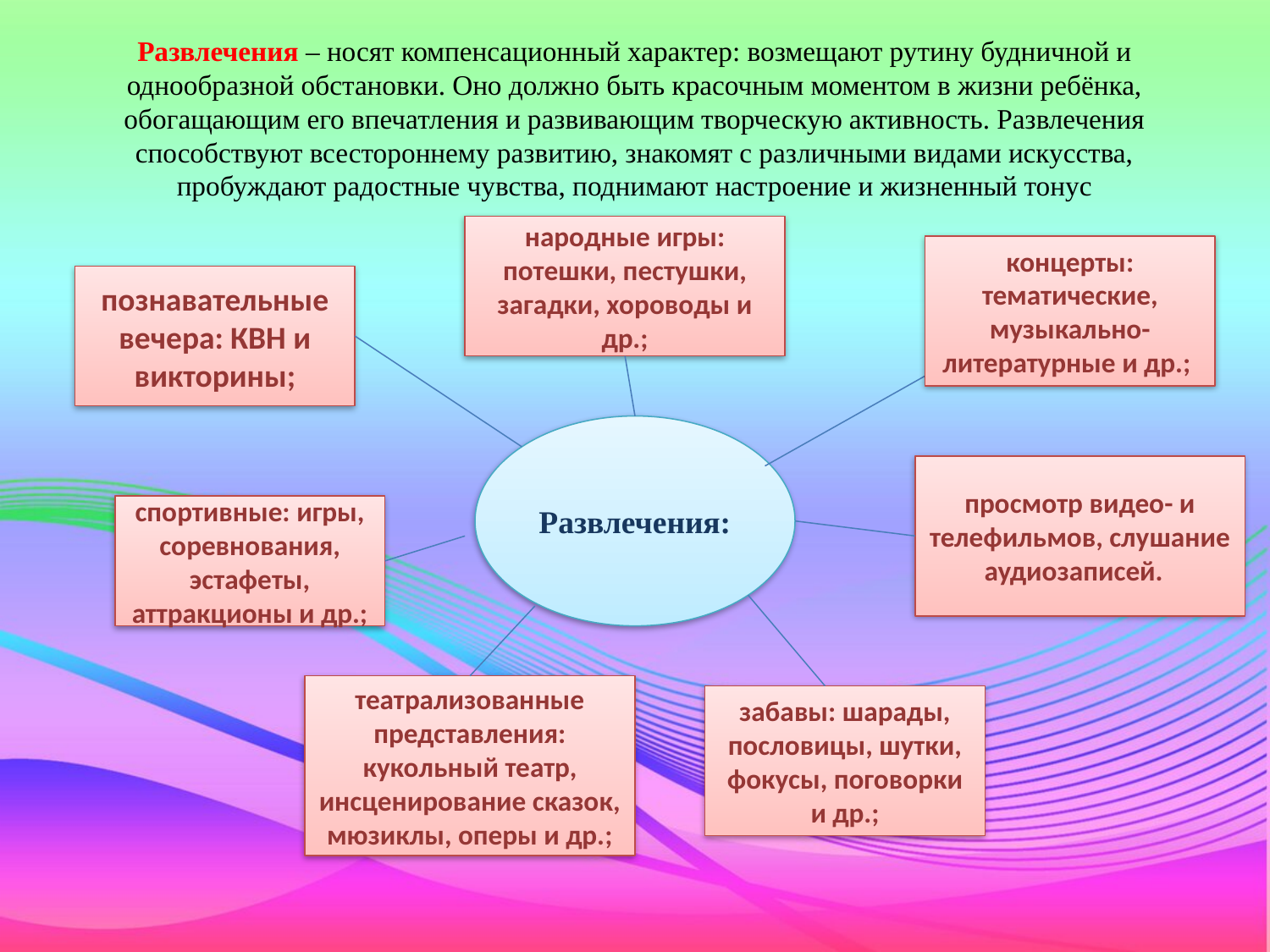

# Развлечения – носят компенсационный характер: возмещают рутину будничной и однообразной обстановки. Оно должно быть красочным моментом в жизни ребёнка, обогащающим его впечатления и развивающим творческую активность. Развлечения способствуют всестороннему развитию, знакомят с различными видами искусства, пробуждают радостные чувства, поднимают настроение и жизненный тонус
народные игры: потешки, пестушки, загадки, хороводы и др.;
концерты: тематические, музыкально-литературные и др.;
познавательные вечера: КВН и викторины;
Развлечения:
просмотр видео- и телефильмов, слушание аудиозаписей.
спортивные: игры, соревнования, эстафеты, аттракционы и др.;
театрализованные представления: кукольный театр, инсценирование сказок, мюзиклы, оперы и др.;
забавы: шарады, пословицы, шутки, фокусы, поговорки и др.;